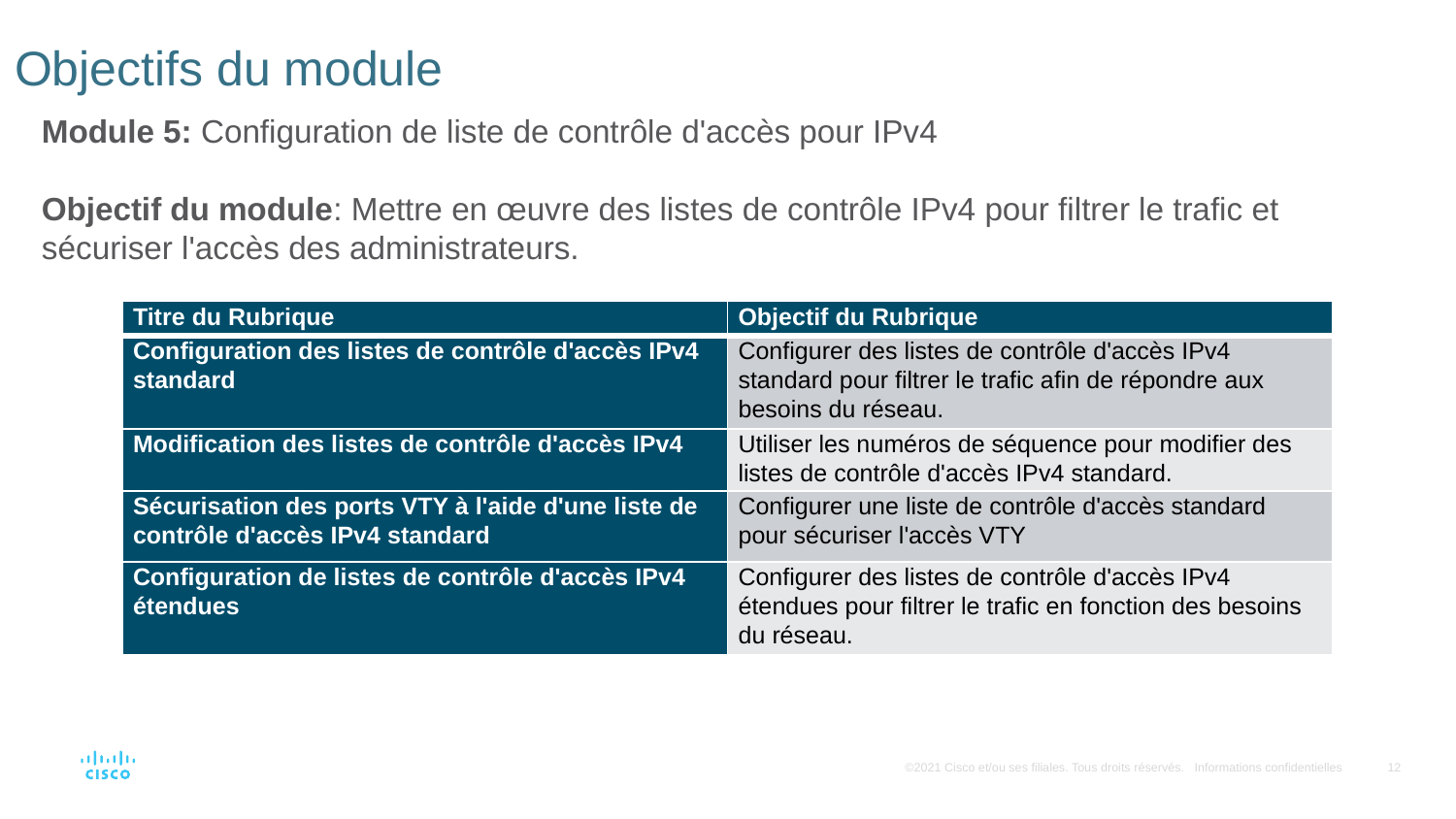

# Objectifs du module
Module 5: Configuration de liste de contrôle d'accès pour IPv4

Objectif du module: Mettre en œuvre des listes de contrôle IPv4 pour filtrer le trafic et sécuriser l'accès des administrateurs.
| Titre du Rubrique | Objectif du Rubrique |
| --- | --- |
| Configuration des listes de contrôle d'accès IPv4 standard | Configurer des listes de contrôle d'accès IPv4 standard pour filtrer le trafic afin de répondre aux besoins du réseau. |
| Modification des listes de contrôle d'accès IPv4 | Utiliser les numéros de séquence pour modifier des listes de contrôle d'accès IPv4 standard. |
| Sécurisation des ports VTY à l'aide d'une liste de contrôle d'accès IPv4 standard | Configurer une liste de contrôle d'accès standard pour sécuriser l'accès VTY |
| Configuration de listes de contrôle d'accès IPv4 étendues | Configurer des listes de contrôle d'accès IPv4 étendues pour filtrer le trafic en fonction des besoins du réseau. |